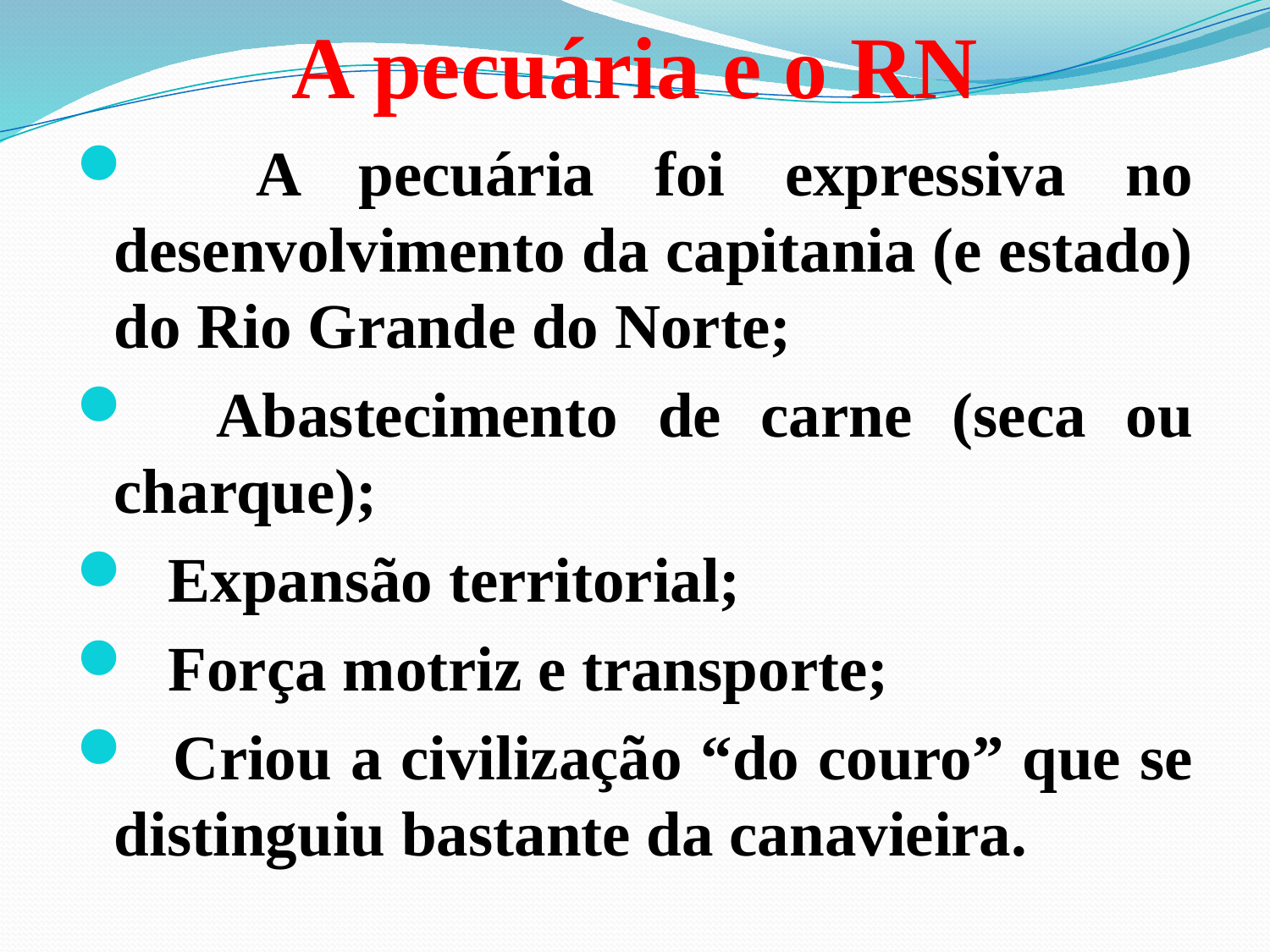

# A pecuária e o RN
  A pecuária foi expressiva no desenvolvimento da capitania (e estado) do Rio Grande do Norte;
  Abastecimento de carne (seca ou charque);
  Expansão territorial;
  Força motriz e transporte;
  Criou a civilização “do couro” que se distinguiu bastante da canavieira.